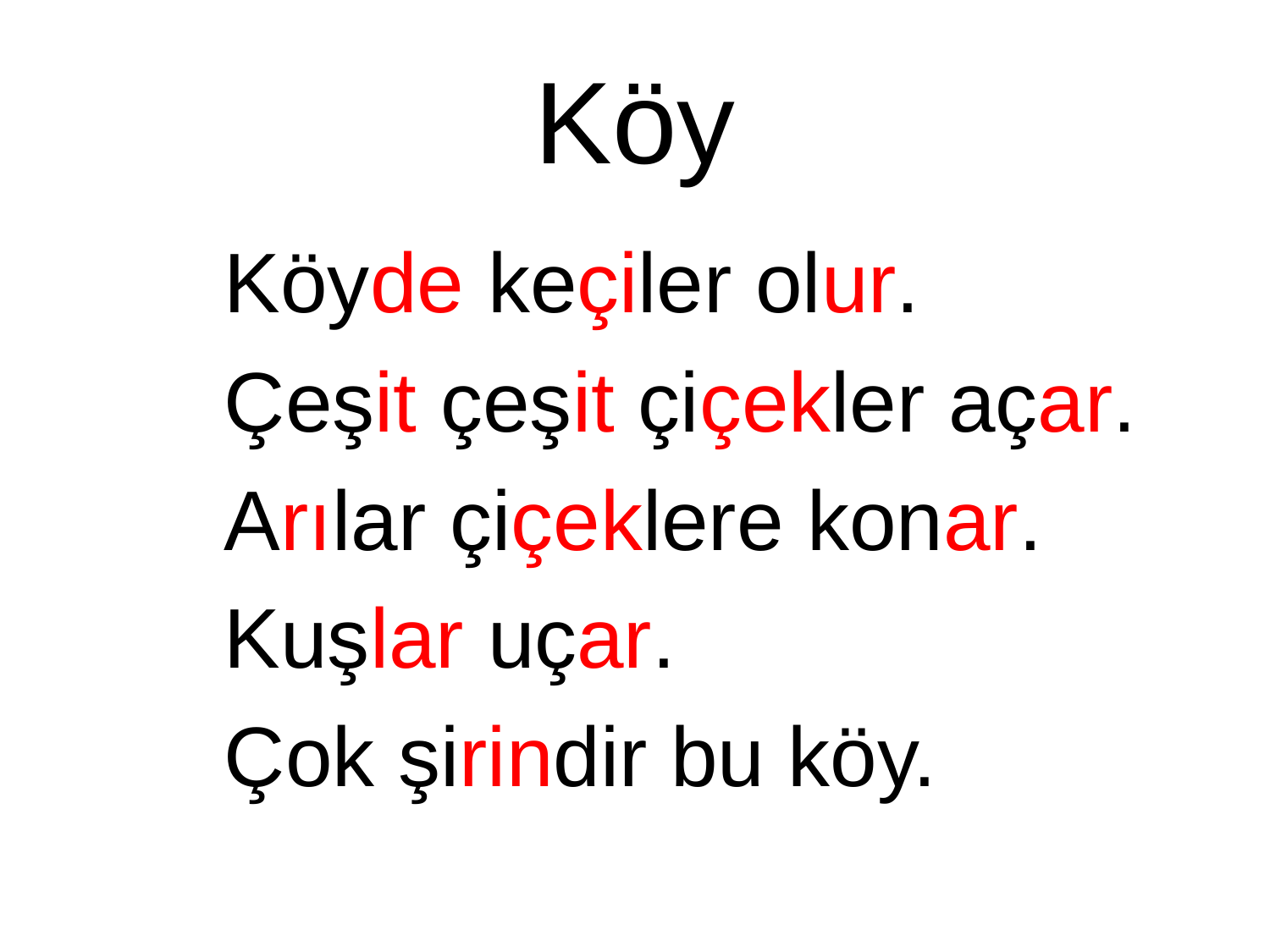

# Köy
Köyde keçiler olur.
Çeşit çeşit çiçekler açar.
Arılar çiçeklere konar.
Kuşlar uçar.
Çok şirindir bu köy.